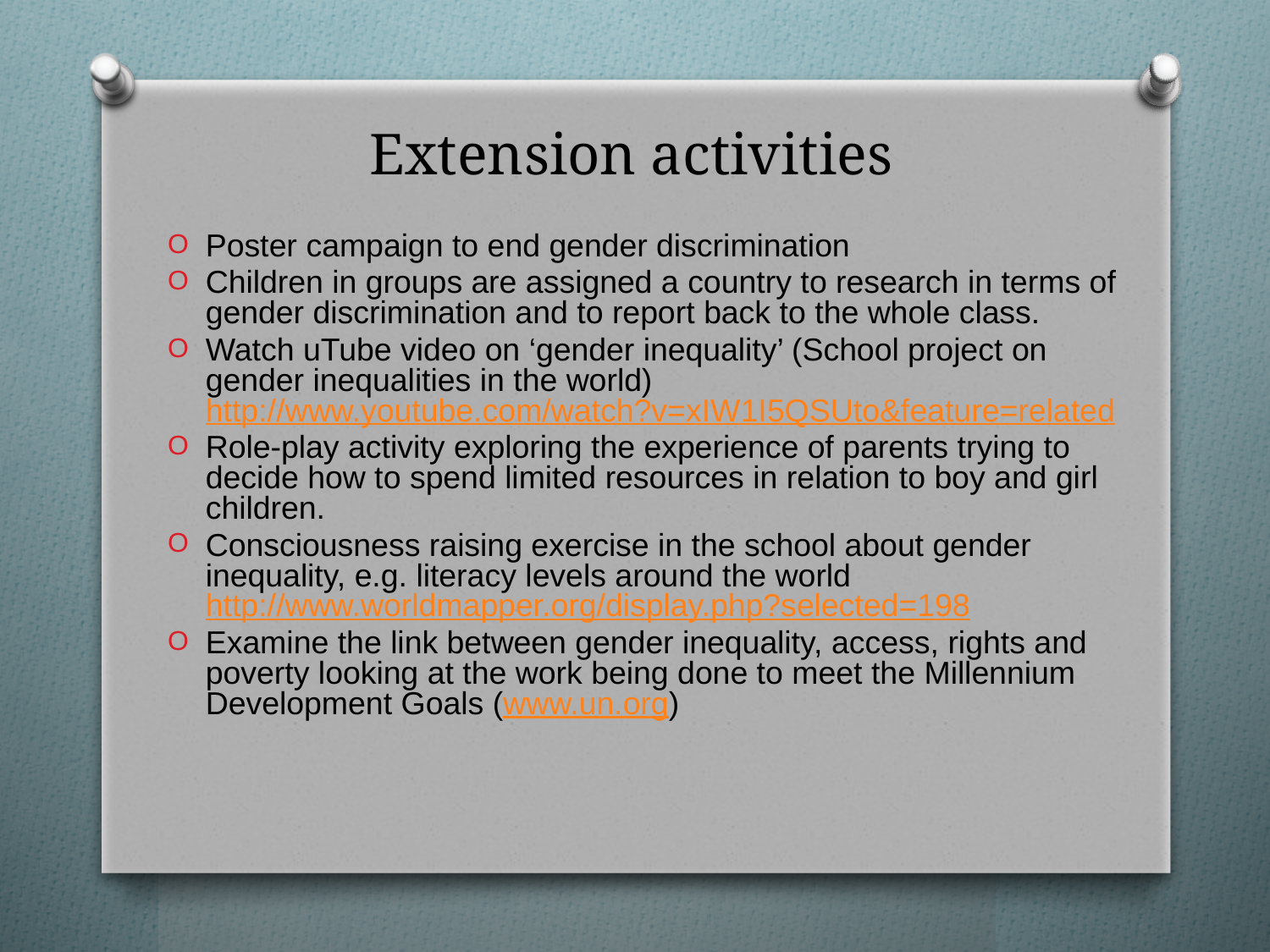

# Extension activities
Poster campaign to end gender discrimination
Children in groups are assigned a country to research in terms of gender discrimination and to report back to the whole class.
Watch uTube video on ‘gender inequality’ (School project on gender inequalities in the world) http://www.youtube.com/watch?v=xIW1I5QSUto&feature=related
Role-play activity exploring the experience of parents trying to decide how to spend limited resources in relation to boy and girl children.
Consciousness raising exercise in the school about gender inequality, e.g. literacy levels around the world http://www.worldmapper.org/display.php?selected=198
Examine the link between gender inequality, access, rights and poverty looking at the work being done to meet the Millennium Development Goals (www.un.org)